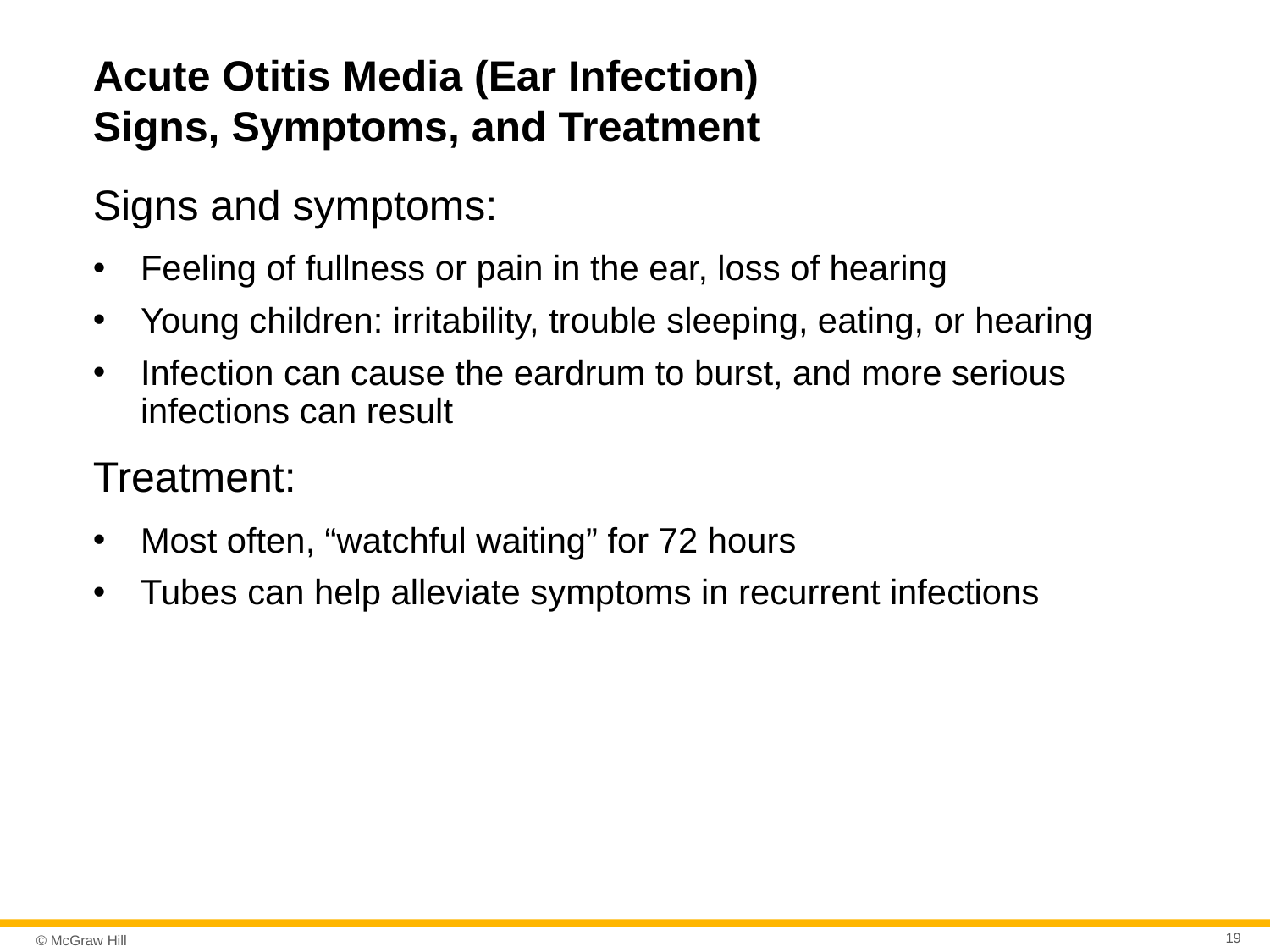

# Acute Otitis Media (Ear Infection) Signs, Symptoms, and Treatment
Signs and symptoms:
Feeling of fullness or pain in the ear, loss of hearing
Young children: irritability, trouble sleeping, eating, or hearing
Infection can cause the eardrum to burst, and more serious infections can result
Treatment:
Most often, “watchful waiting” for 72 hours
Tubes can help alleviate symptoms in recurrent infections